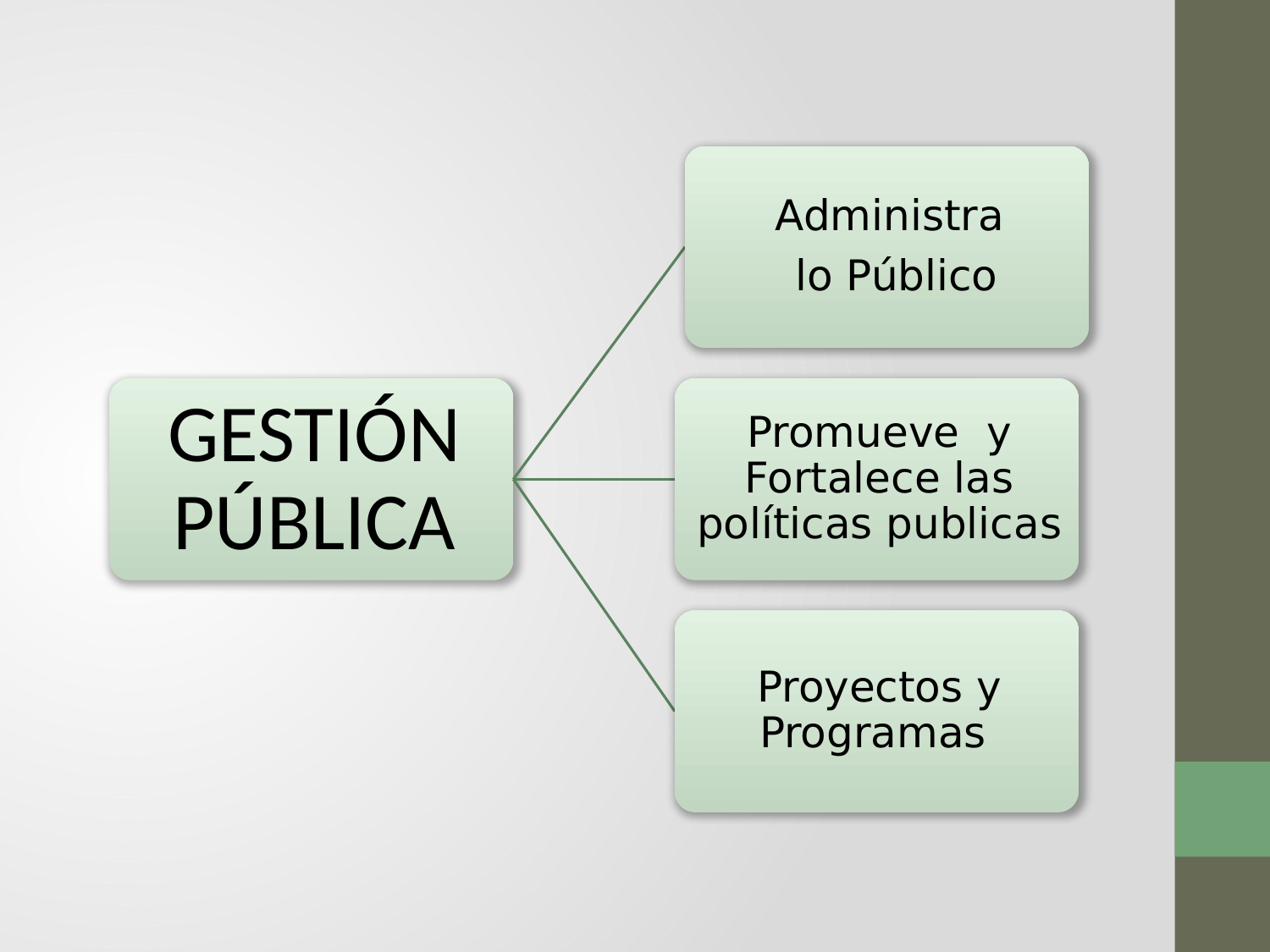

#
GESTIÓN PÚBLICA

Administra
 lo Público

Promueve  y Fortalece las políticas publicas

Proyectos y Programas